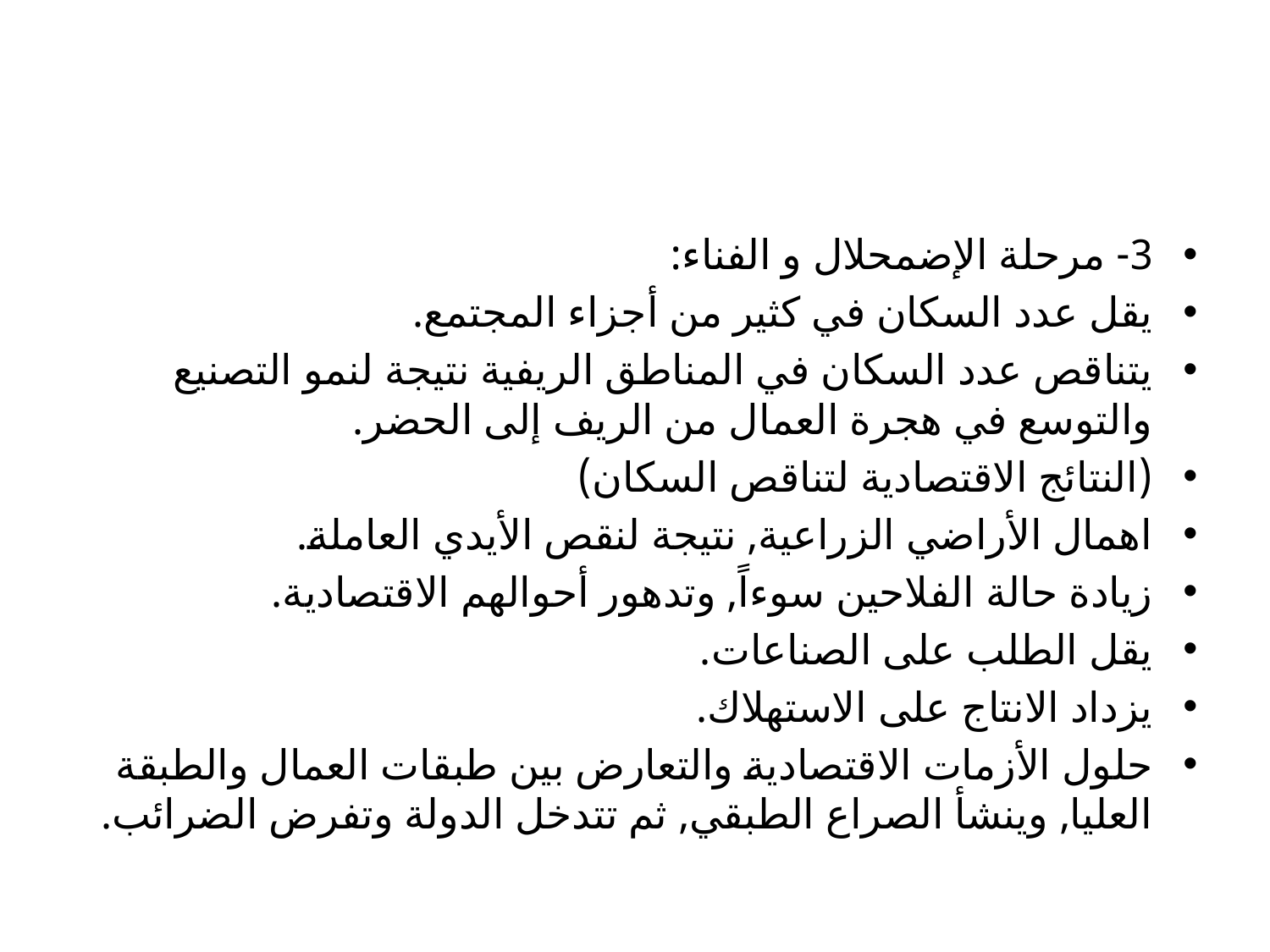

#
3- مرحلة الإضمحلال و الفناء:
يقل عدد السكان في كثير من أجزاء المجتمع.
يتناقص عدد السكان في المناطق الريفية نتيجة لنمو التصنيع والتوسع في هجرة العمال من الريف إلى الحضر.
(النتائج الاقتصادية لتناقص السكان)
اهمال الأراضي الزراعية, نتيجة لنقص الأيدي العاملة.
زيادة حالة الفلاحين سوءاً, وتدهور أحوالهم الاقتصادية.
يقل الطلب على الصناعات.
يزداد الانتاج على الاستهلاك.
حلول الأزمات الاقتصادية والتعارض بين طبقات العمال والطبقة العليا, وينشأ الصراع الطبقي, ثم تتدخل الدولة وتفرض الضرائب.